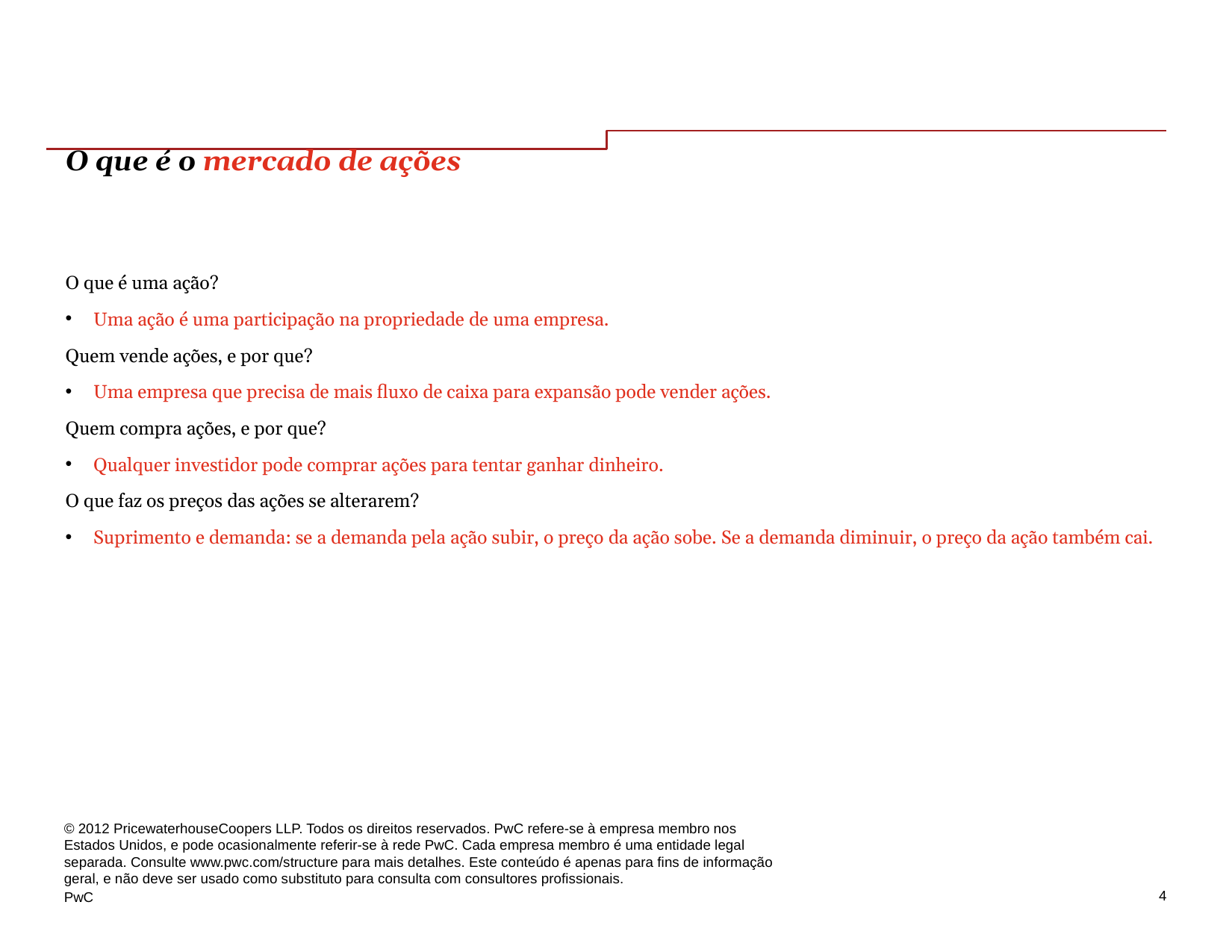

# O que é o mercado de ações
O que é uma ação?
Uma ação é uma participação na propriedade de uma empresa.
Quem vende ações, e por que?
Uma empresa que precisa de mais fluxo de caixa para expansão pode vender ações.
Quem compra ações, e por que?
Qualquer investidor pode comprar ações para tentar ganhar dinheiro.
O que faz os preços das ações se alterarem?
Suprimento e demanda: se a demanda pela ação subir, o preço da ação sobe. Se a demanda diminuir, o preço da ação também cai.
© 2012 PricewaterhouseCoopers LLP. Todos os direitos reservados. PwC refere-se à empresa membro nos Estados Unidos, e pode ocasionalmente referir-se à rede PwC. Cada empresa membro é uma entidade legal separada. Consulte www.pwc.com/structure para mais detalhes. Este conteúdo é apenas para fins de informação geral, e não deve ser usado como substituto para consulta com consultores profissionais.
4